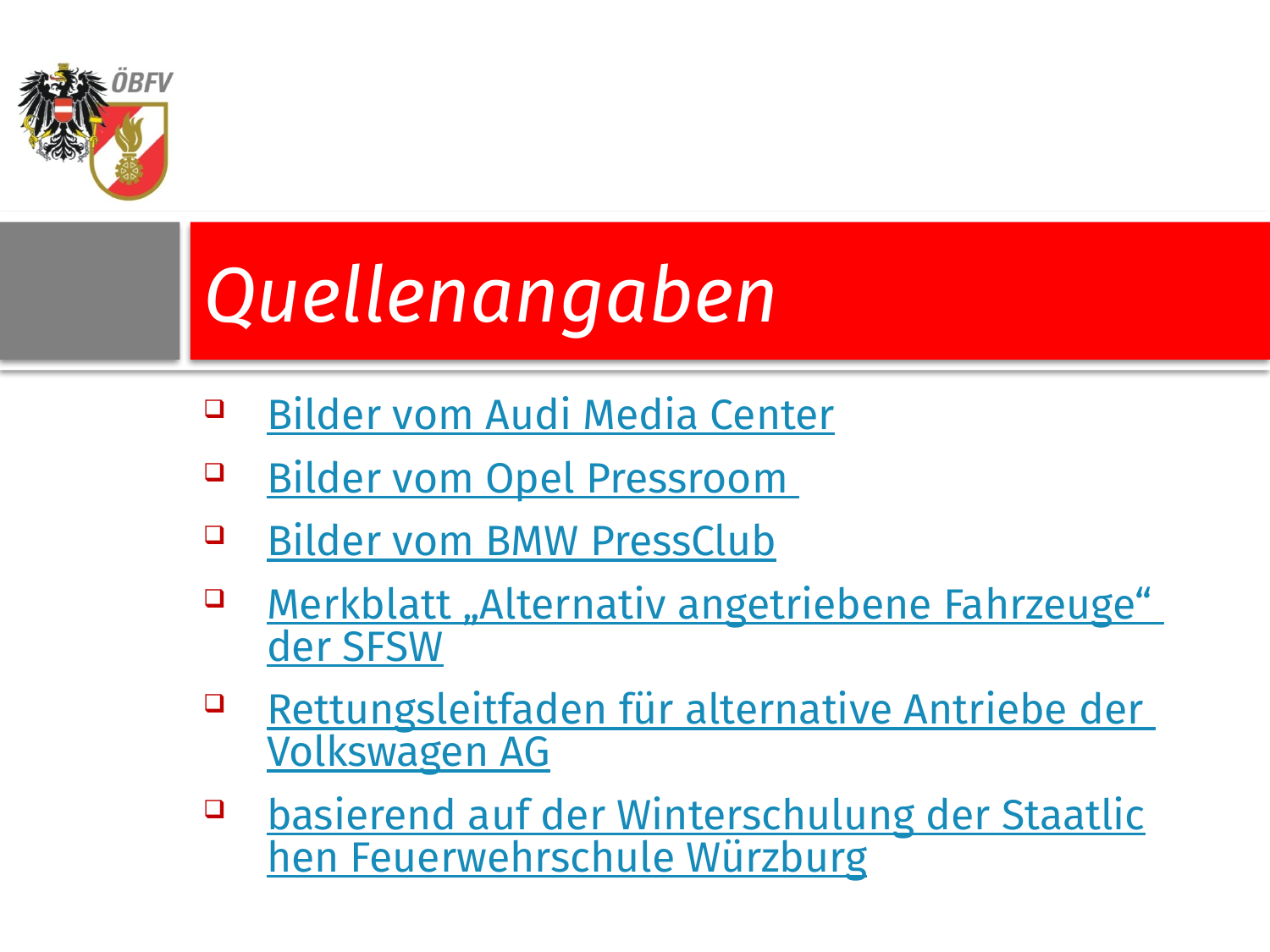

# Quellenangaben
Bilder vom Audi Media Center
Bilder vom Opel Pressroom
Bilder vom BMW PressClub
Merkblatt „Alternativ angetriebene Fahrzeuge“ der SFSW
Rettungsleitfaden für alternative Antriebe der Volkswagen AG
basierend auf der Winterschulung der Staatlichen Feuerwehrschule Würzburg